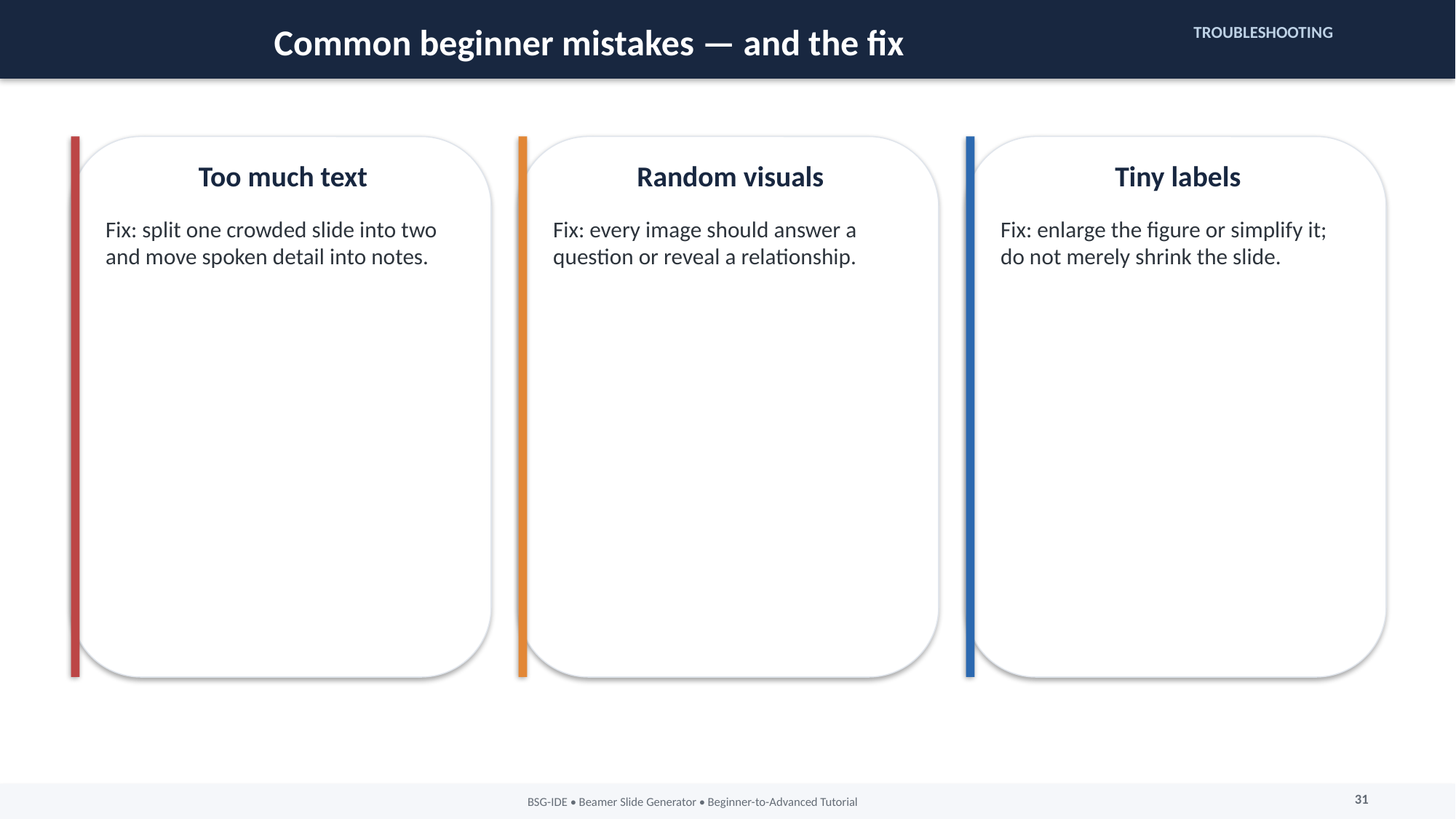

Common beginner mistakes — and the fix
TROUBLESHOOTING

Too much text
Random visuals
Tiny labels
Fix: split one crowded slide into two and move spoken detail into notes.
Fix: every image should answer a question or reveal a relationship.
Fix: enlarge the figure or simplify it; do not merely shrink the slide.

31
BSG-IDE • Beamer Slide Generator • Beginner-to-Advanced Tutorial